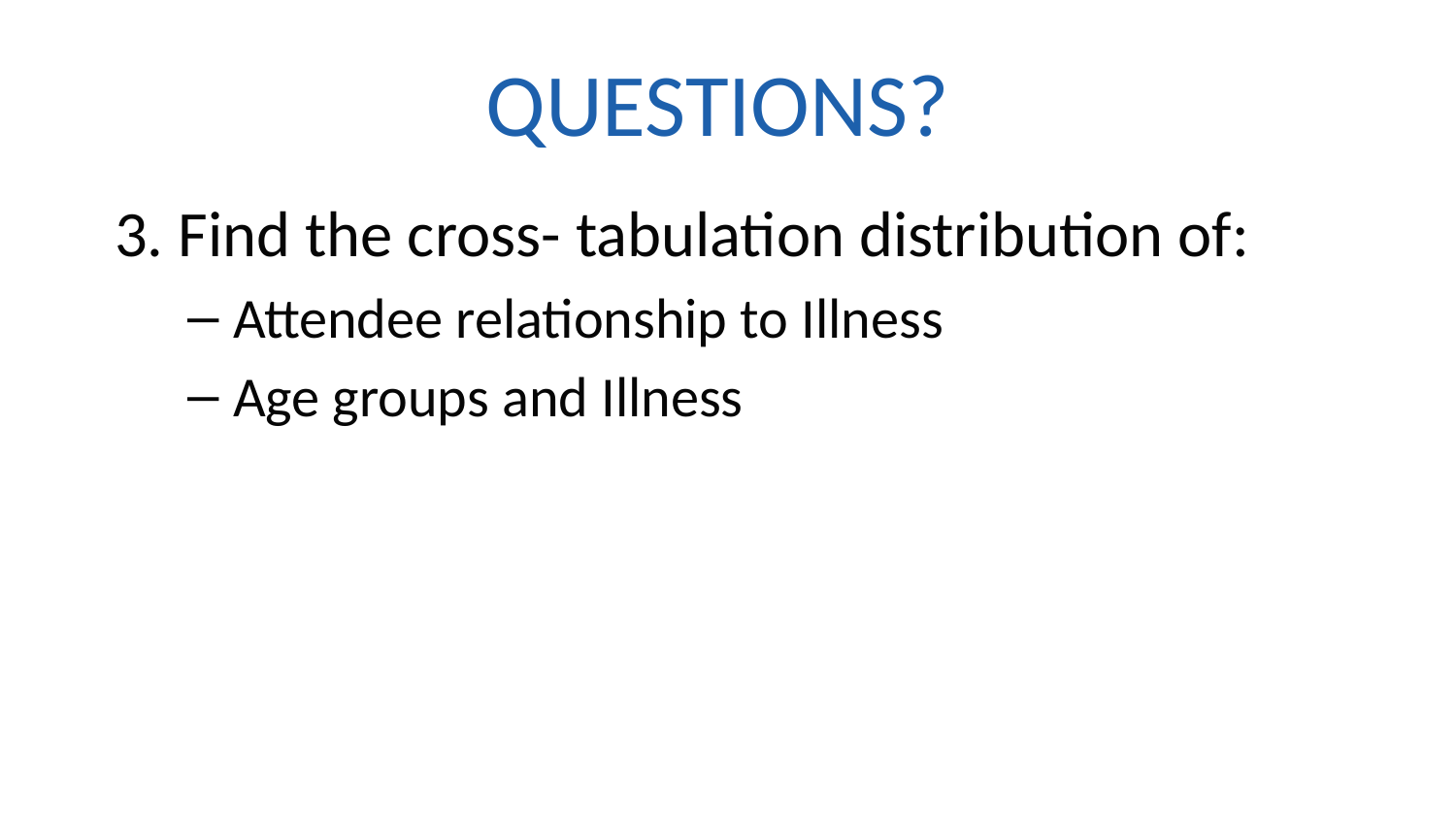

# QUESTIONS?
3. Find the cross- tabulation distribution of:
Attendee relationship to Illness
Age groups and Illness